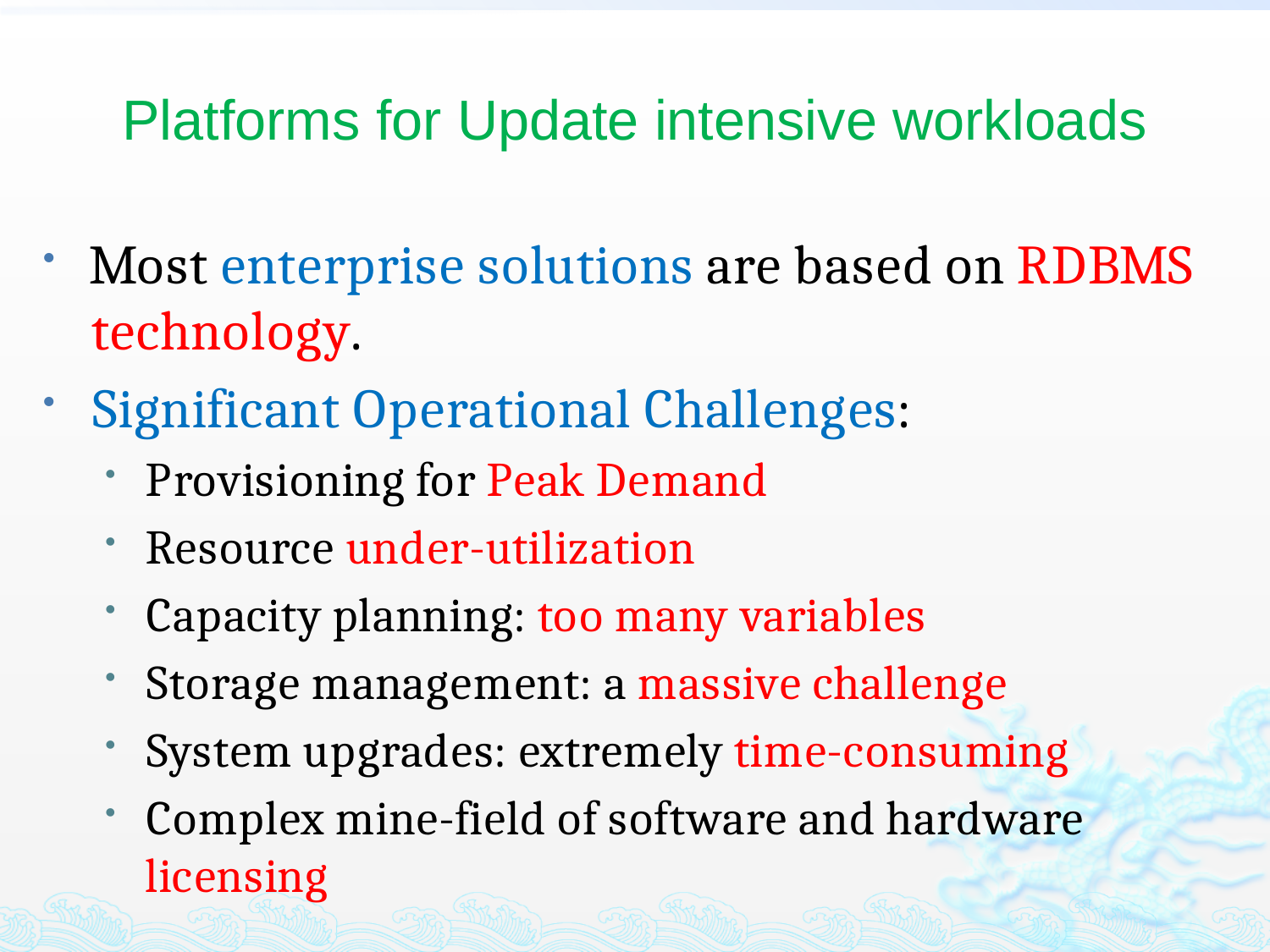

# Platforms for Update intensive workloads
Most enterprise solutions are based on RDBMS technology.
Significant Operational Challenges:
Provisioning for Peak Demand
Resource under-utilization
Capacity planning: too many variables
Storage management: a massive challenge
System upgrades: extremely time-consuming
Complex mine-field of software and hardware licensing